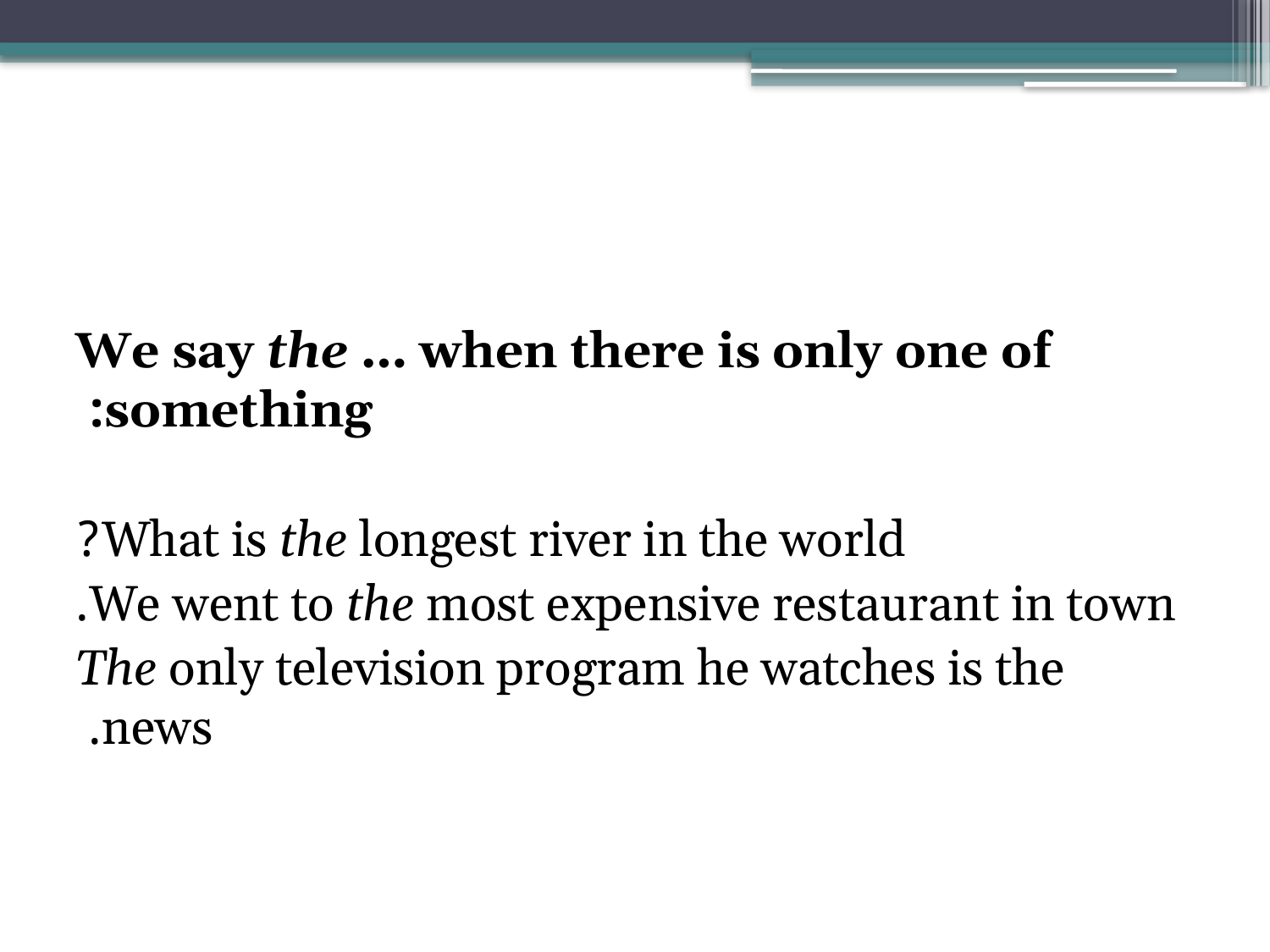

We say the … when there is only one of something:

What is the longest river in the world?
We went to the most expensive restaurant in town.
The only television program he watches is the news.